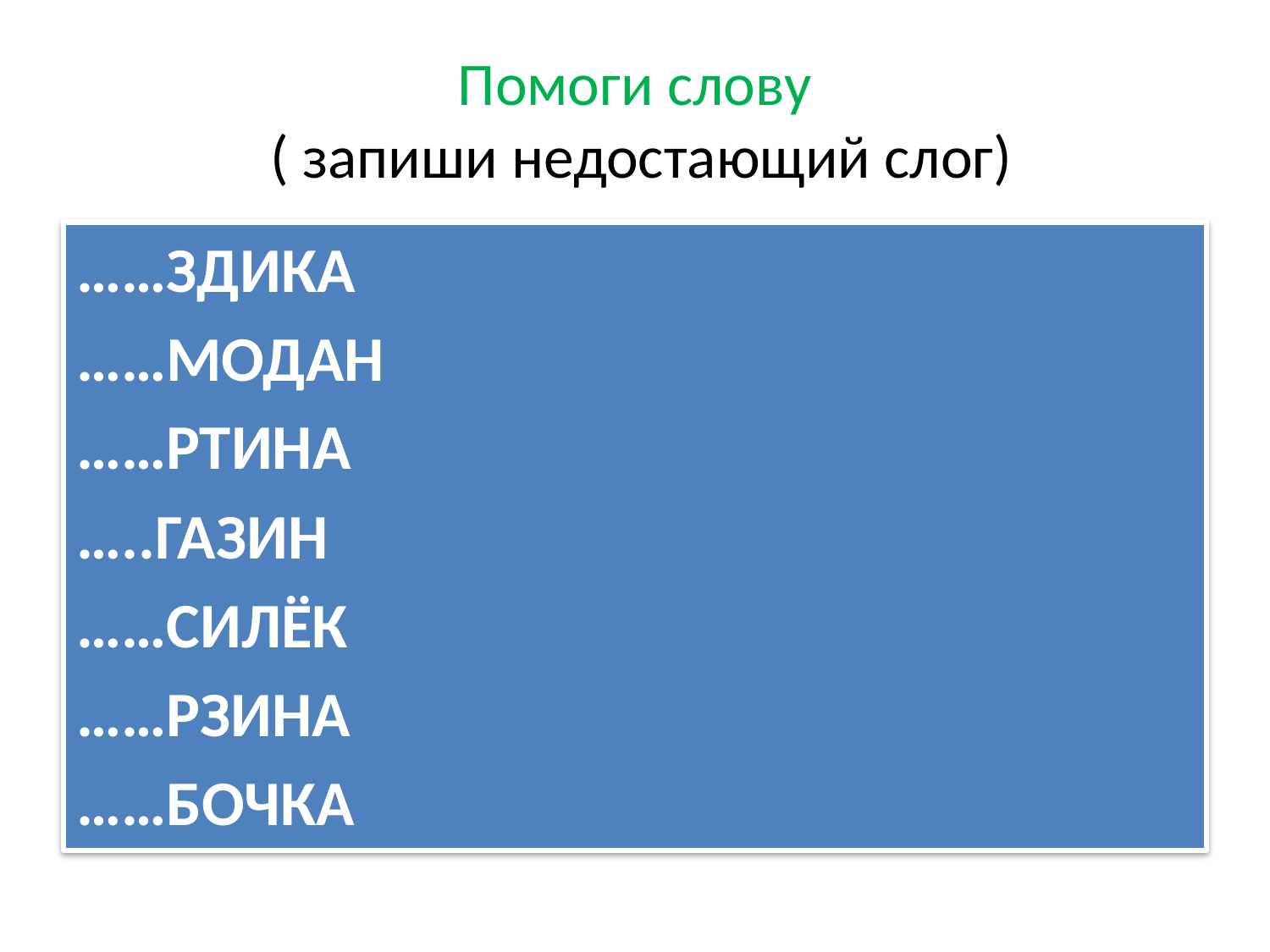

# Помоги слову ( запиши недостающий слог)
……ЗДИКА
……МОДАН
……РТИНА
…..ГАЗИН
……СИЛЁК
……РЗИНА
……БОЧКА